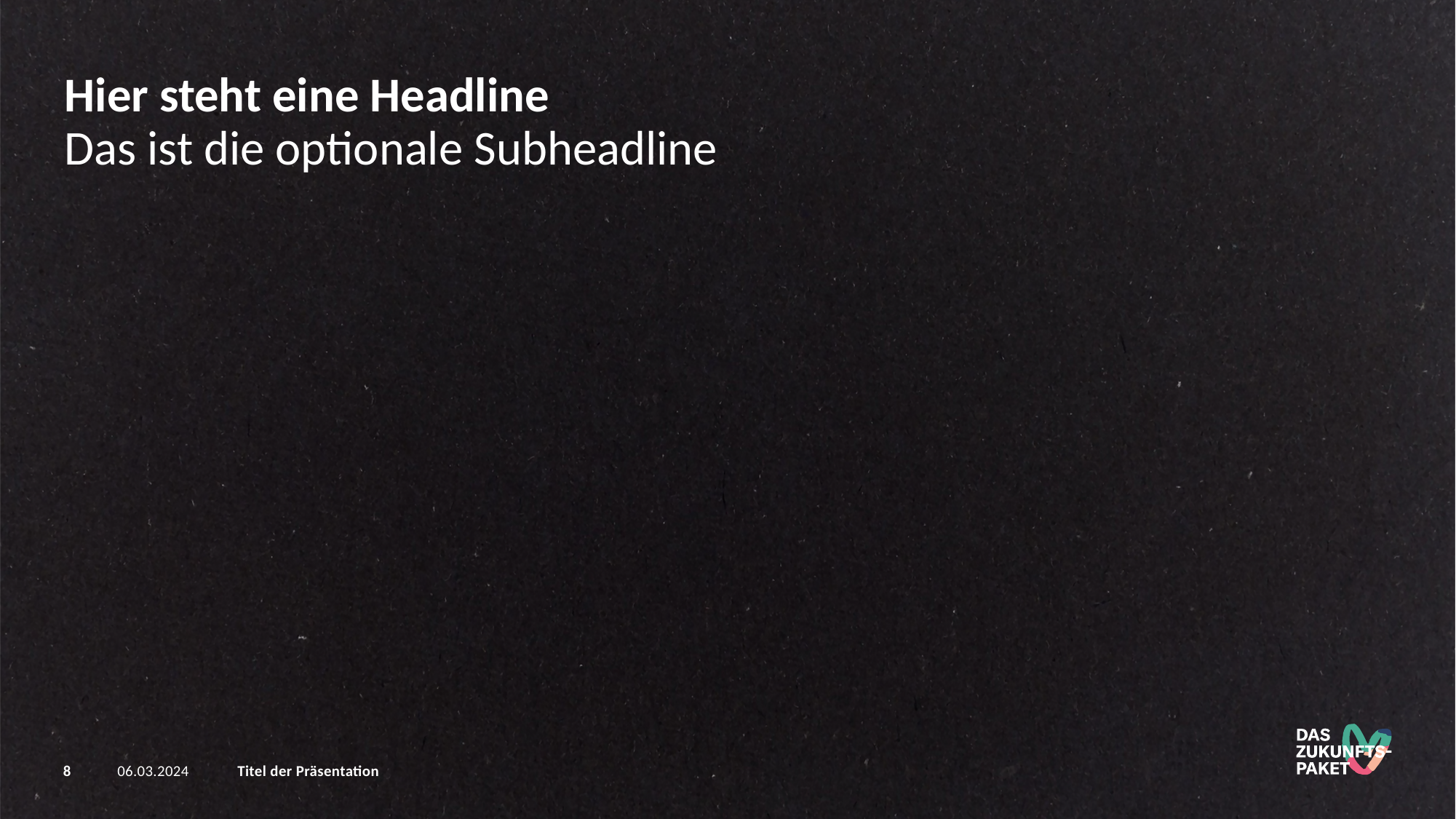

# Hier steht eine Headline
Das ist die optionale Subheadline
8
06.03.2024
Titel der Präsentation